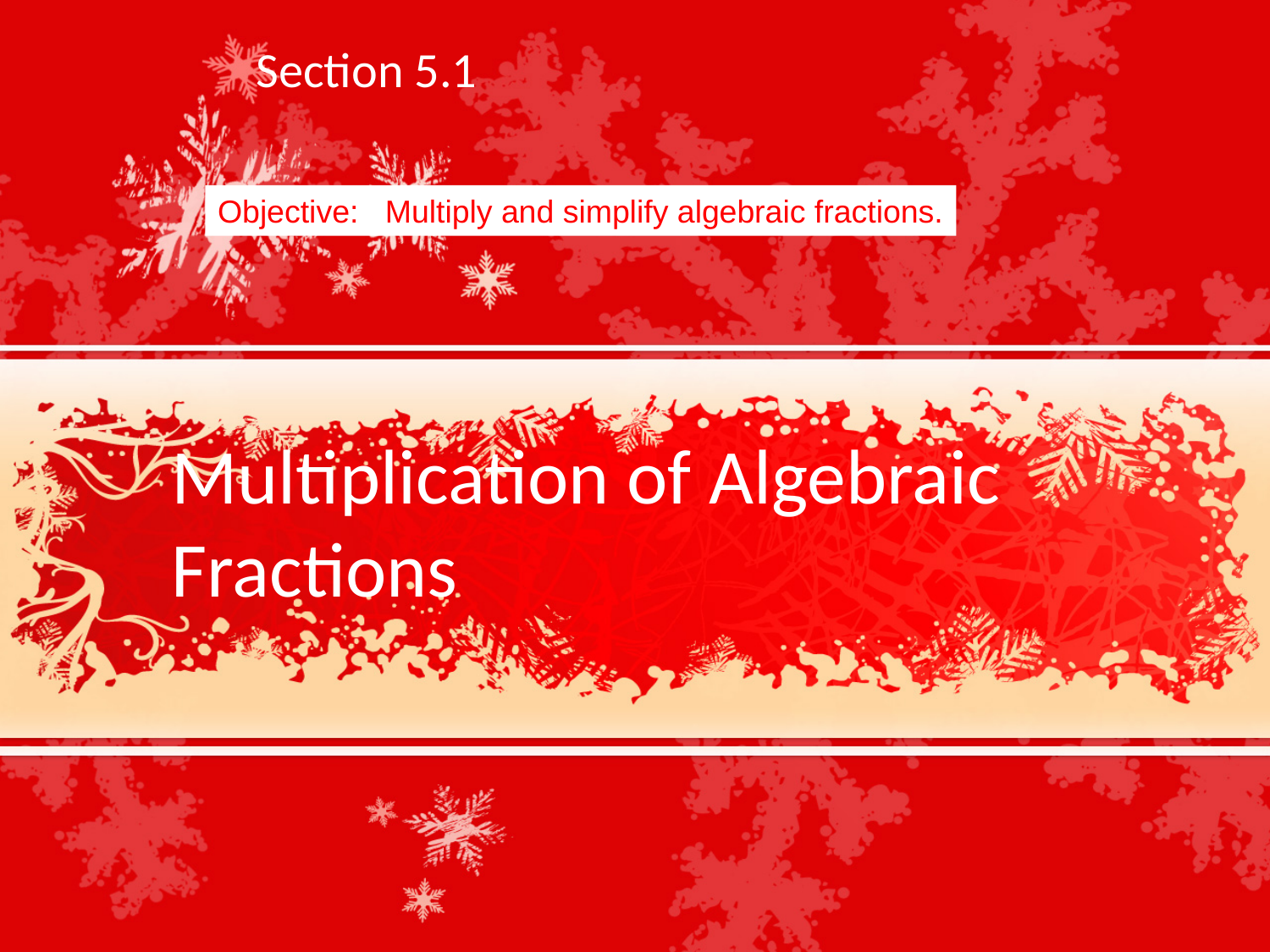

Section 5.1
Objective:   Multiply and simplify algebraic fractions.
# Multiplication of Algebraic Fractions